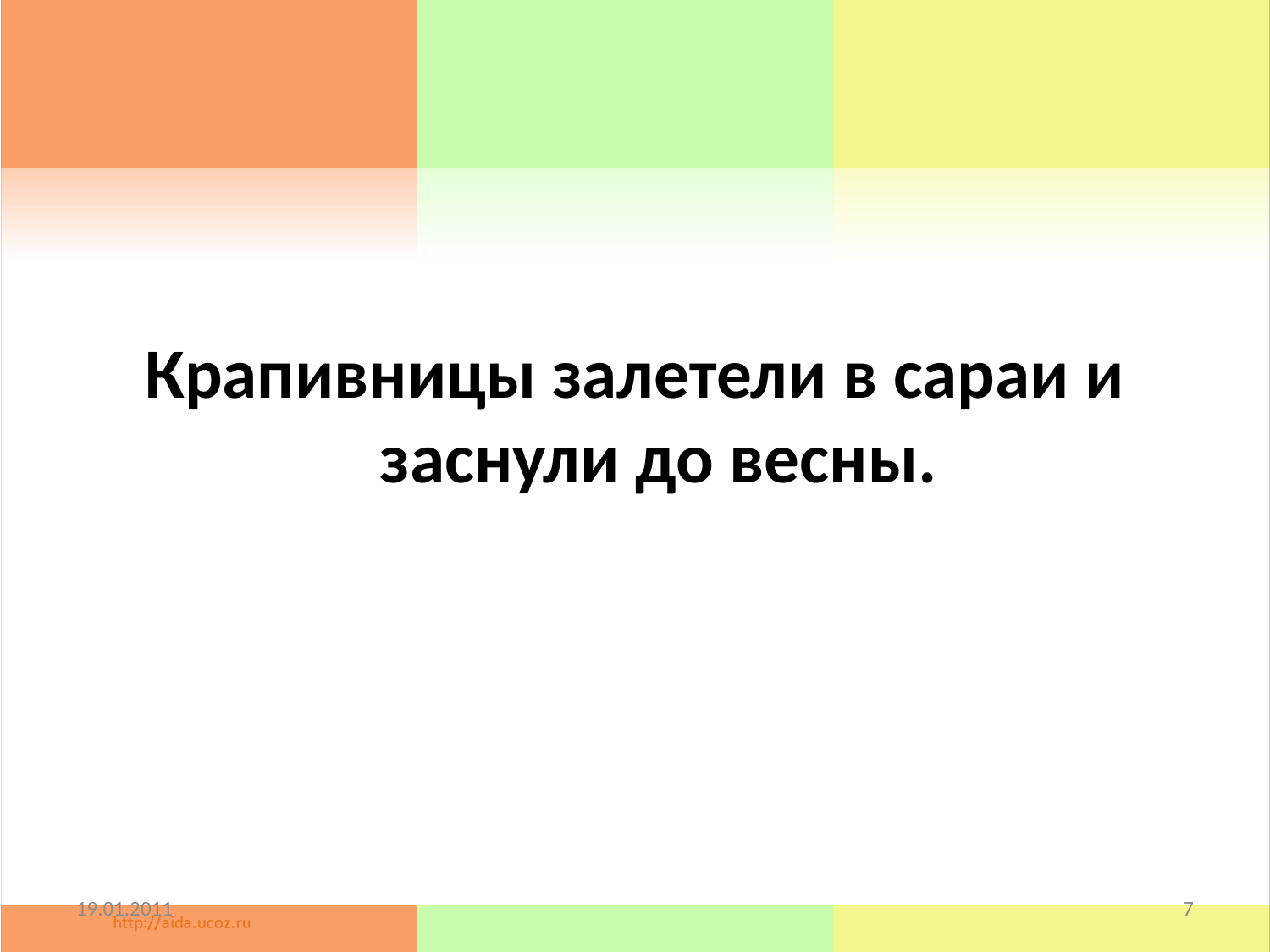

#

Крапивницы залетели в сараи и заснули до весны.
19.01.2011
7